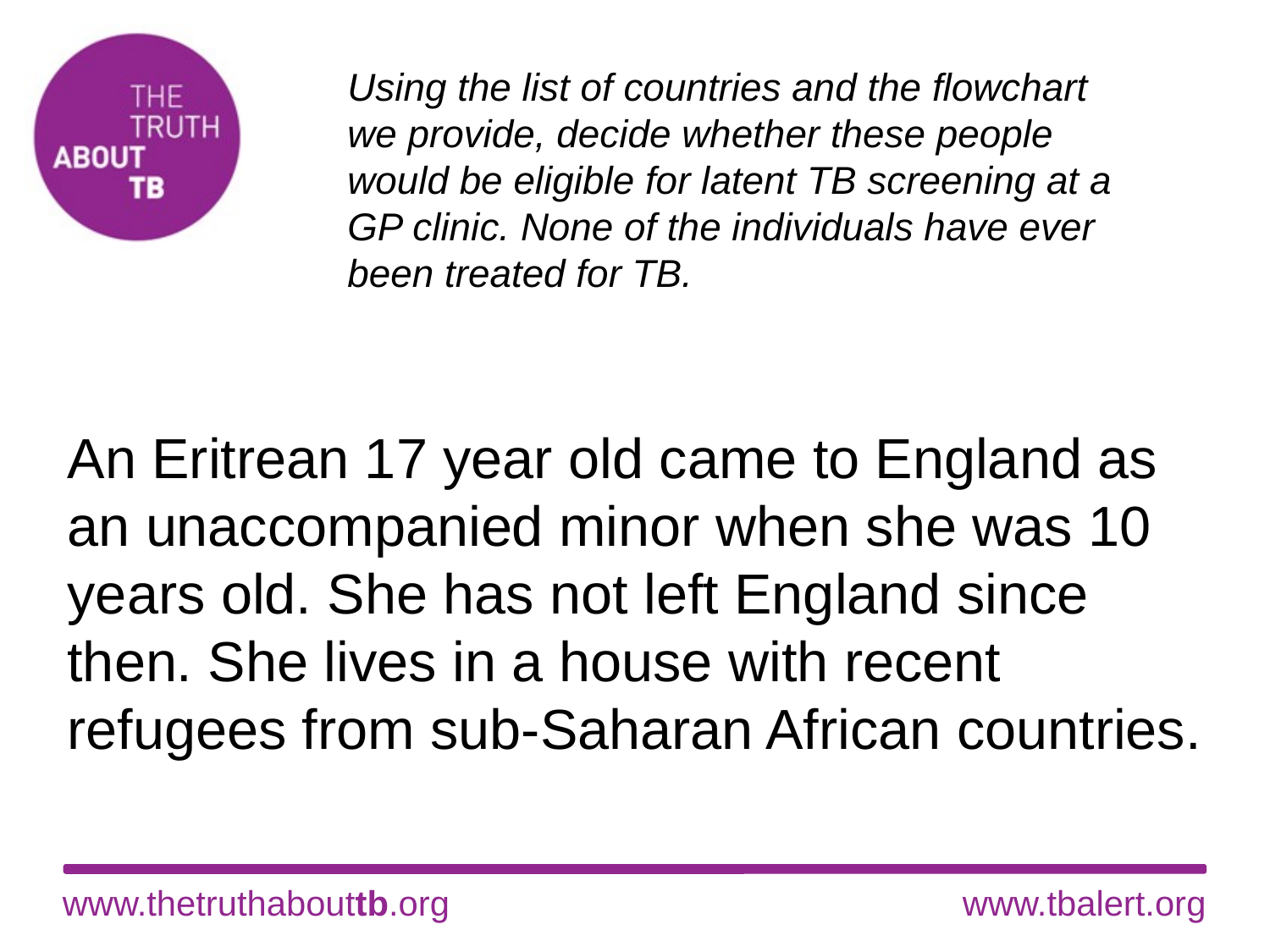

Using the list of countries and the flowchart we provide, decide whether these people would be eligible for latent TB screening at a GP clinic. None of the individuals have ever been treated for TB.
An Eritrean 17 year old came to England as an unaccompanied minor when she was 10 years old. She has not left England since then. She lives in a house with recent refugees from sub-Saharan African countries.